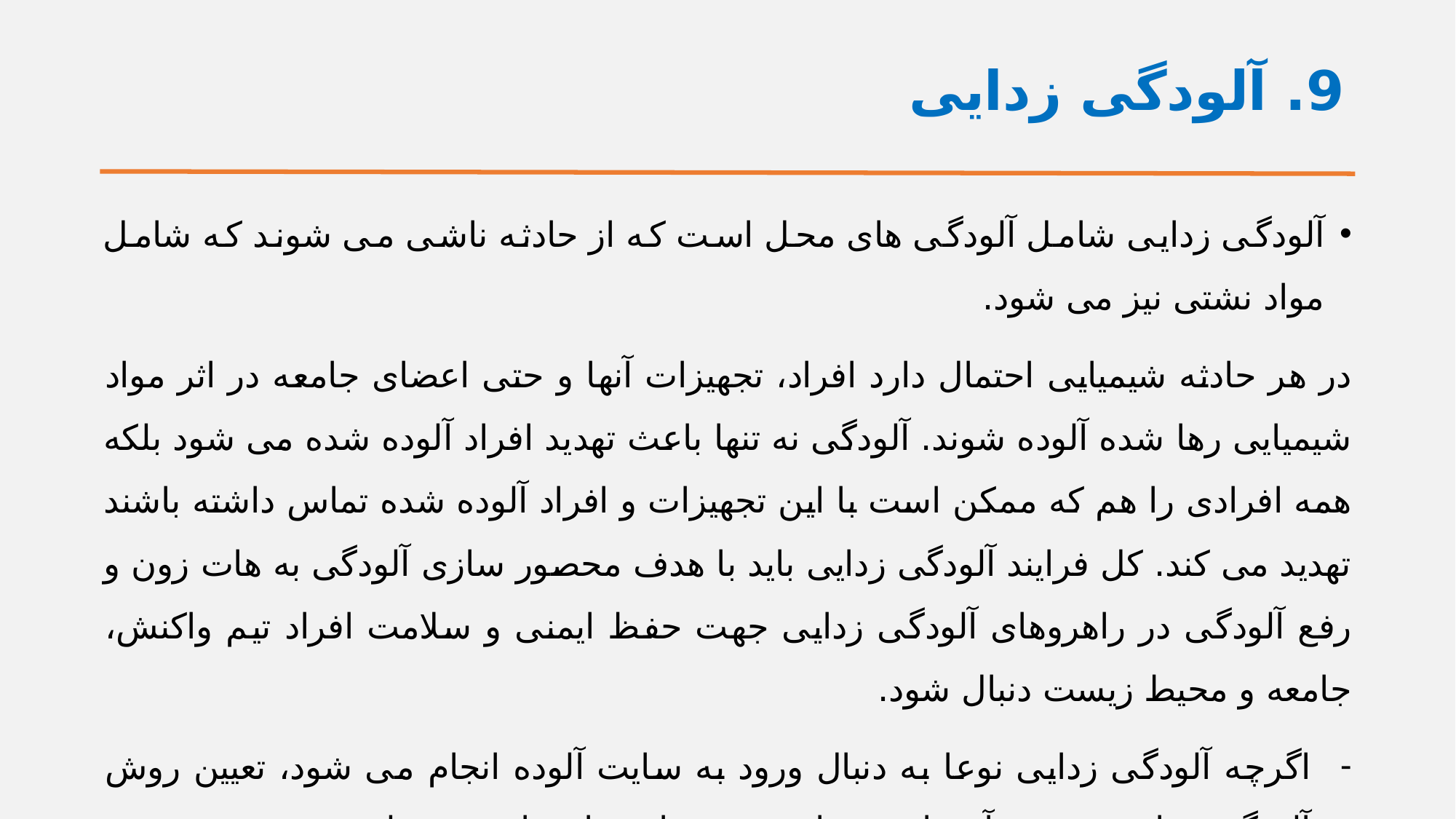

# 9. آلودگی زدایی
آلودگی زدایی شامل آلودگی های محل است که از حادثه ناشی می شوند که شامل مواد نشتی نیز می شود.
در هر حادثه شیمیایی احتمال دارد افراد، تجهیزات آنها و حتی اعضای جامعه در اثر مواد شیمیایی رها شده آلوده شوند. آلودگی نه تنها باعث تهدید افراد آلوده شده می شود بلکه همه افرادی را هم که ممکن است با این تجهیزات و افراد آلوده شده تماس داشته باشند تهدید می کند. کل فرایند آلودگی زدایی باید با هدف محصور سازی آلودگی به هات زون و رفع آلودگی در راهروهای آلودگی زدایی جهت حفظ ایمنی و سلامت افراد تیم واکنش، جامعه و محیط زیست دنبال شود.
اگرچه آلودگی زدایی نوعا به دنبال ورود به سایت آلوده انجام می شود، تعیین روش آلودگی زدایی و روند آن باید بعنوان بخشی از فرایند از پیش طرح ریزی شده دیده شده و برنامه لازم برای آن انجام شده باشد. تا زمانی که نوع و روش آلودگی زدایی مشخص نشده باشد، ورود به هات زون مجاز نیست مگر در شرایط اضطراری مثل عملیات امداد و نجات.